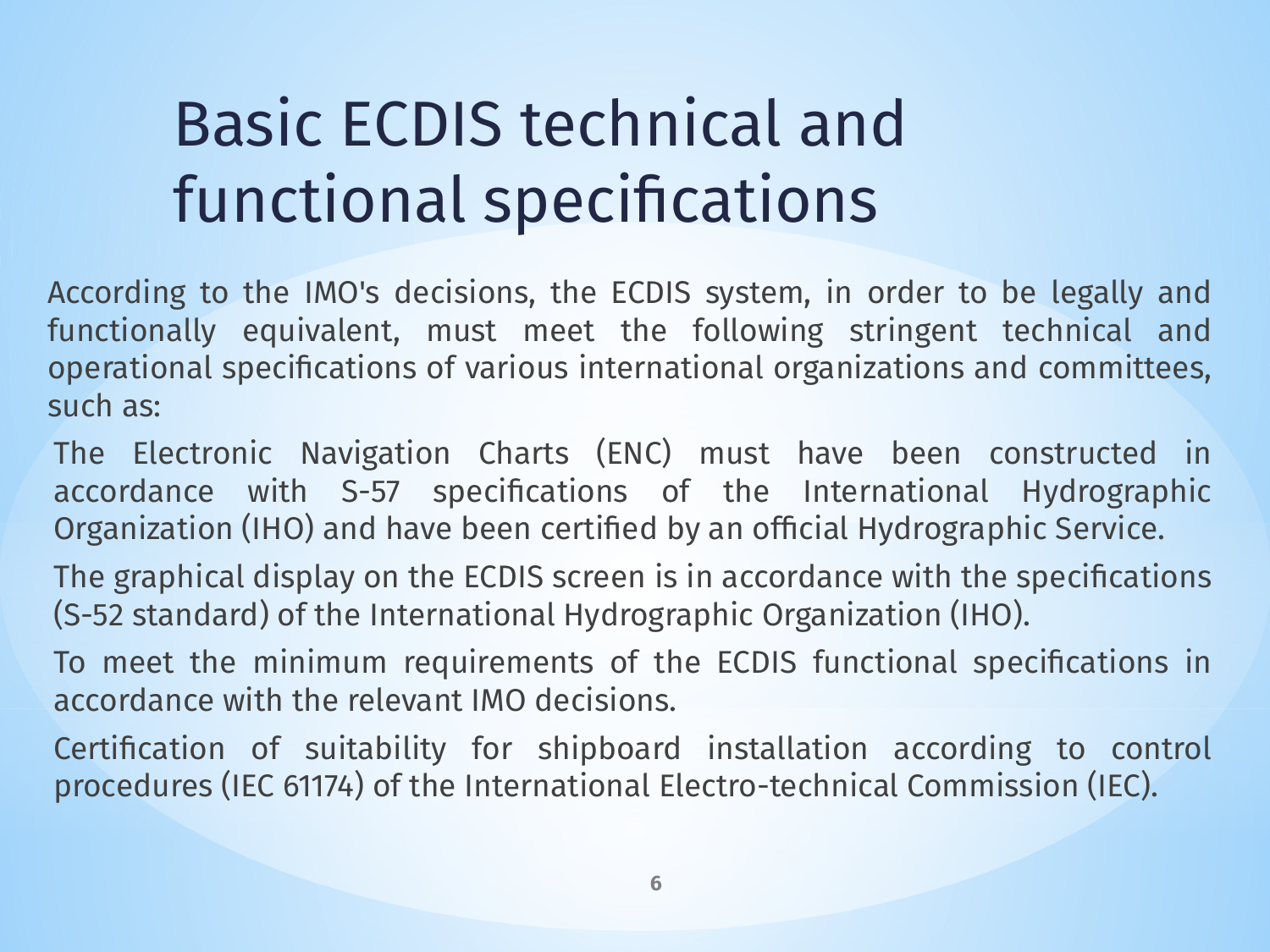

# Basic ECDIS technical and functional specifications
According to the IMO's decisions, the ECDIS system, in order to be legally and functionally equivalent, must meet the following stringent technical and operational specifications of various international organizations and committees, such as:
The Electronic Navigation Charts (ENC) must have been constructed in accordance with S-57 specifications of the International Hydrographic Organization (IHO) and have been certified by an official Hydrographic Service.
The graphical display on the ECDIS screen is in accordance with the specifications (S-52 standard) of the International Hydrographic Organization (IHO).
To meet the minimum requirements of the ECDIS functional specifications in accordance with the relevant IMO decisions.
Certification of suitability for shipboard installation according to control procedures (IEC 61174) of the International Electro-technical Commission (IEC).

6